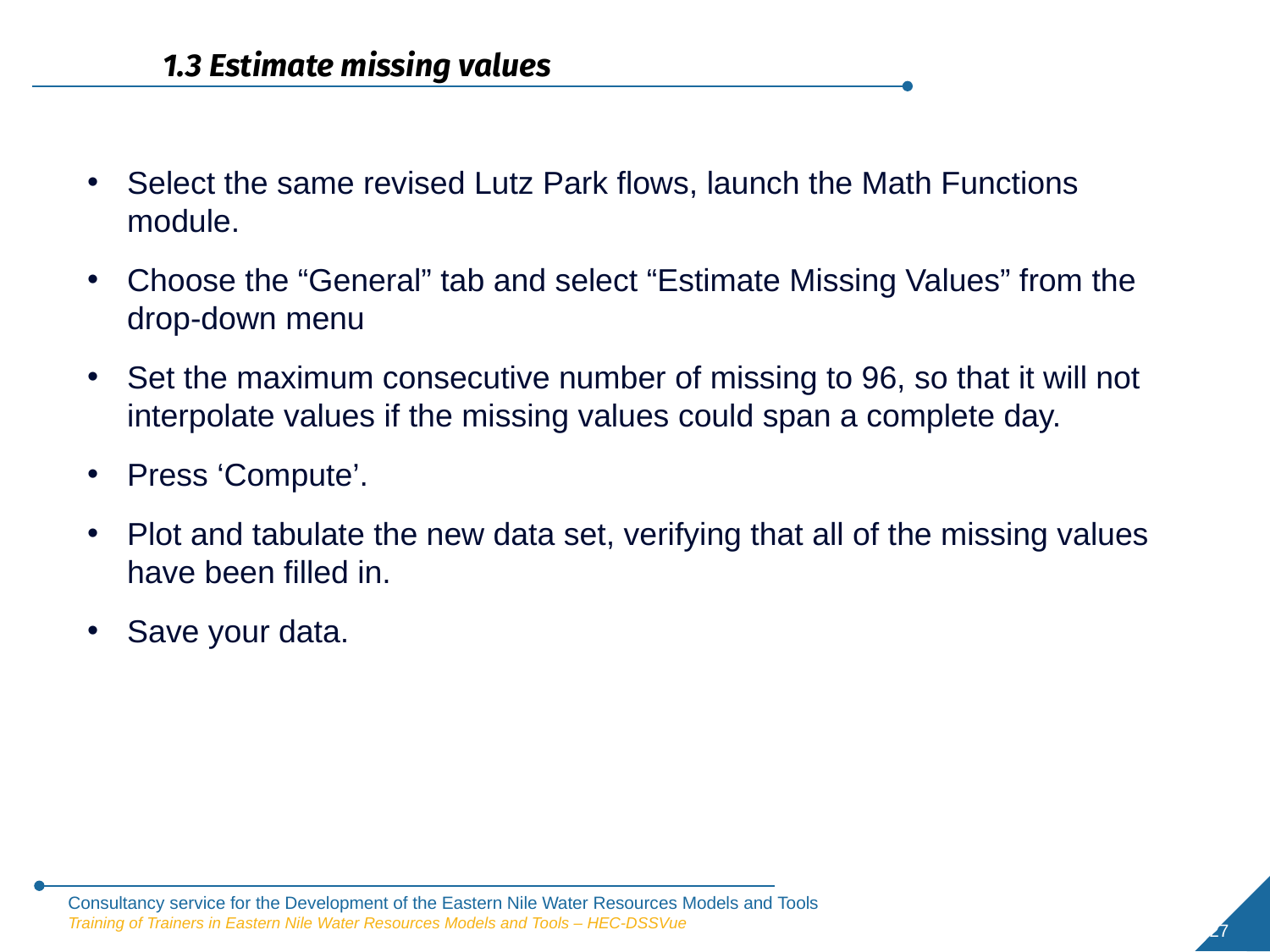

1.3 Estimate missing values
Select the same revised Lutz Park flows, launch the Math Functions module.
Choose the “General” tab and select “Estimate Missing Values” from the drop-down menu
Set the maximum consecutive number of missing to 96, so that it will not interpolate values if the missing values could span a complete day.
Press ‘Compute’.
Plot and tabulate the new data set, verifying that all of the missing values have been filled in.
Save your data.